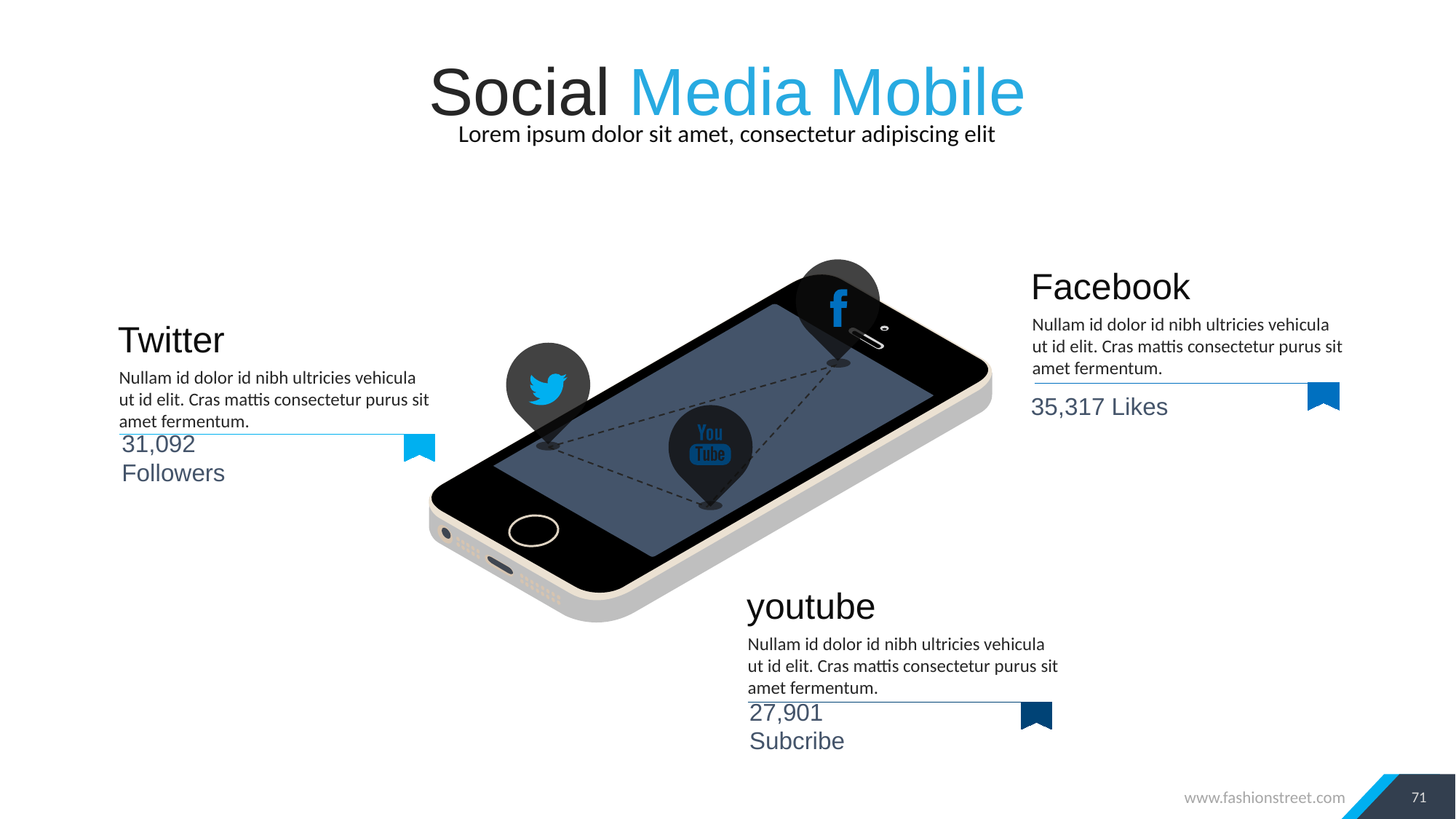

Social Media Mobile
Lorem ipsum dolor sit amet, consectetur adipiscing elit

Facebook

Nullam id dolor id nibh ultricies vehicula ut id elit. Cras mattis consectetur purus sit amet fermentum.
Twitter

Nullam id dolor id nibh ultricies vehicula ut id elit. Cras mattis consectetur purus sit amet fermentum.

35,317 Likes

31,092 Followers

youtube
Nullam id dolor id nibh ultricies vehicula ut id elit. Cras mattis consectetur purus sit amet fermentum.

27,901 Subcribe
71